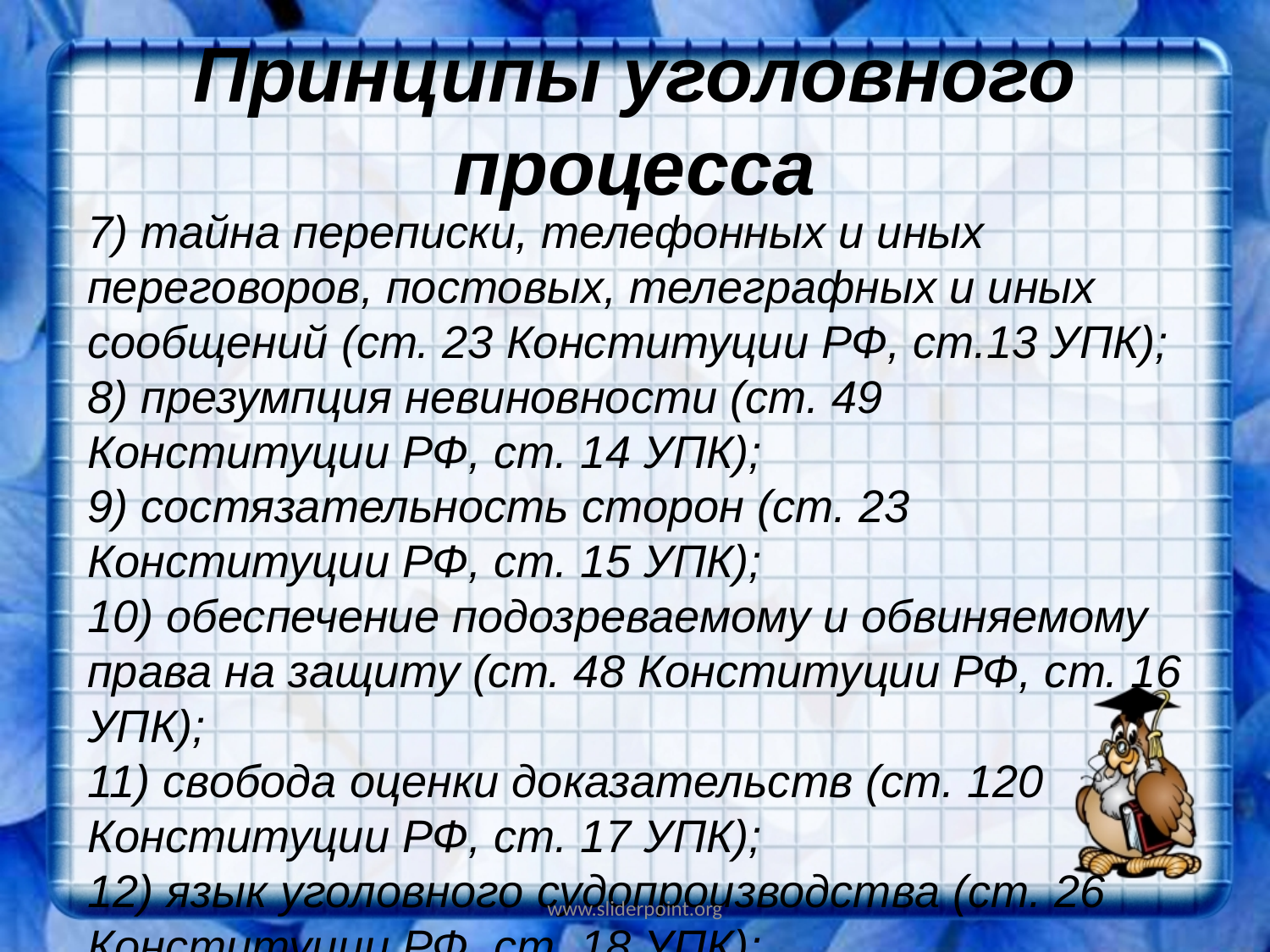

# Принципы уголовного процесса
7) тайна переписки, телефонных и иных переговоров, постовых, телеграфных и иных сообщений (ст. 23 Конституции РФ, ст.13 УПК);
8) презумпция невиновности (ст. 49 Конституции РФ, ст. 14 УПК);
9) состязательность сторон (ст. 23 Конституции РФ, ст. 15 УПК);
10) обеспечение подозреваемому и обвиняемому права на защиту (ст. 48 Конституции РФ, ст. 16 УПК);
11) свобода оценки доказательств (ст. 120 Конституции РФ, ст. 17 УПК);
12) язык уголовного судопроизводства (ст. 26 Конституции РФ, ст. 18 УПК);
13) право на обжалование процессуальных действий и решений (ст. 45, 46 Конституции РФ, ст. 19 УПК)
www.sliderpoint.org